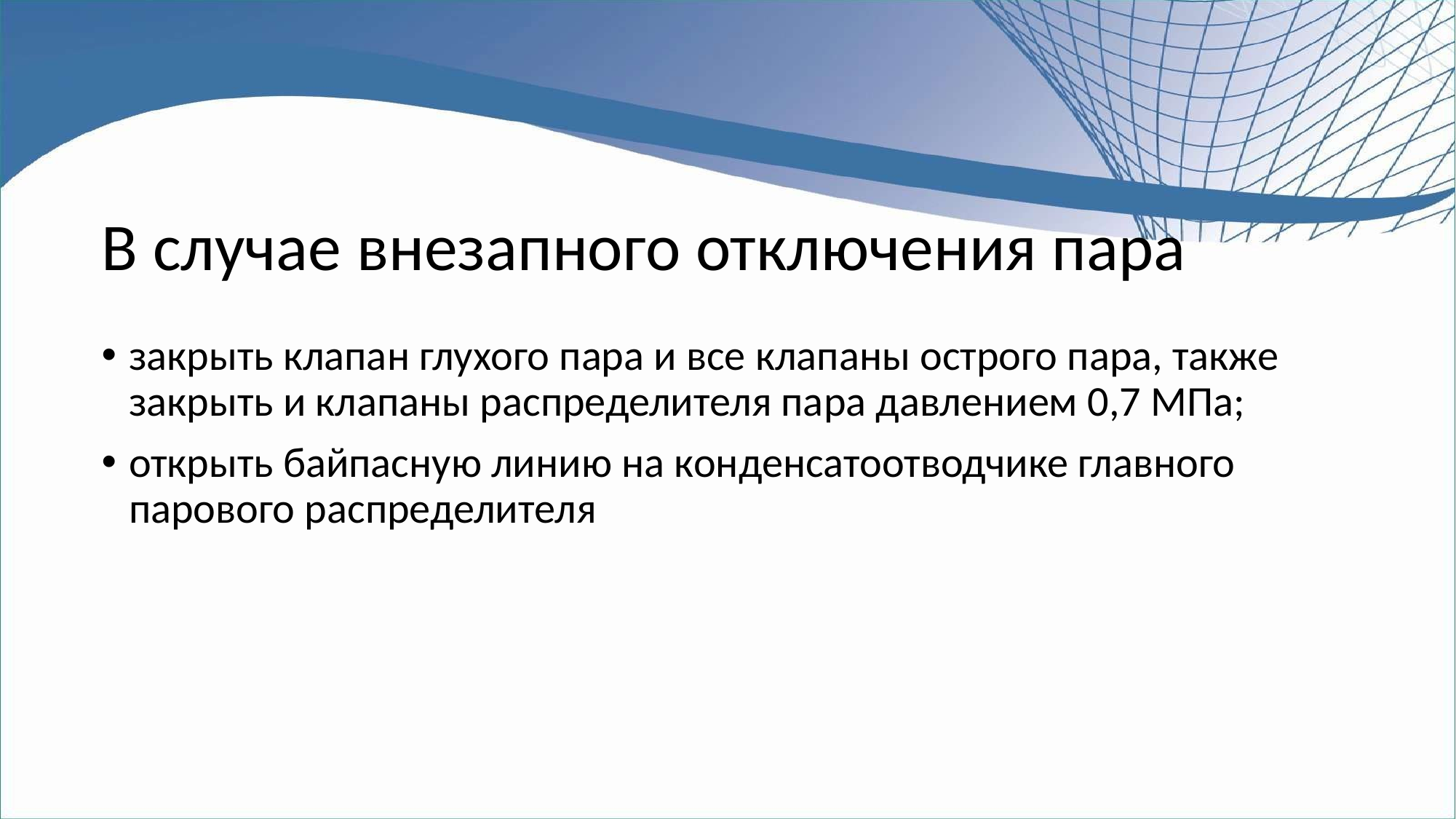

# В случае внезапного отключения пара
закрыть клапан глухого пара и все клапаны острого пара, также закрыть и клапаны распределителя пара давлением 0,7 МПа;
открыть байпасную линию на конденсатоотводчике главного парового распределителя